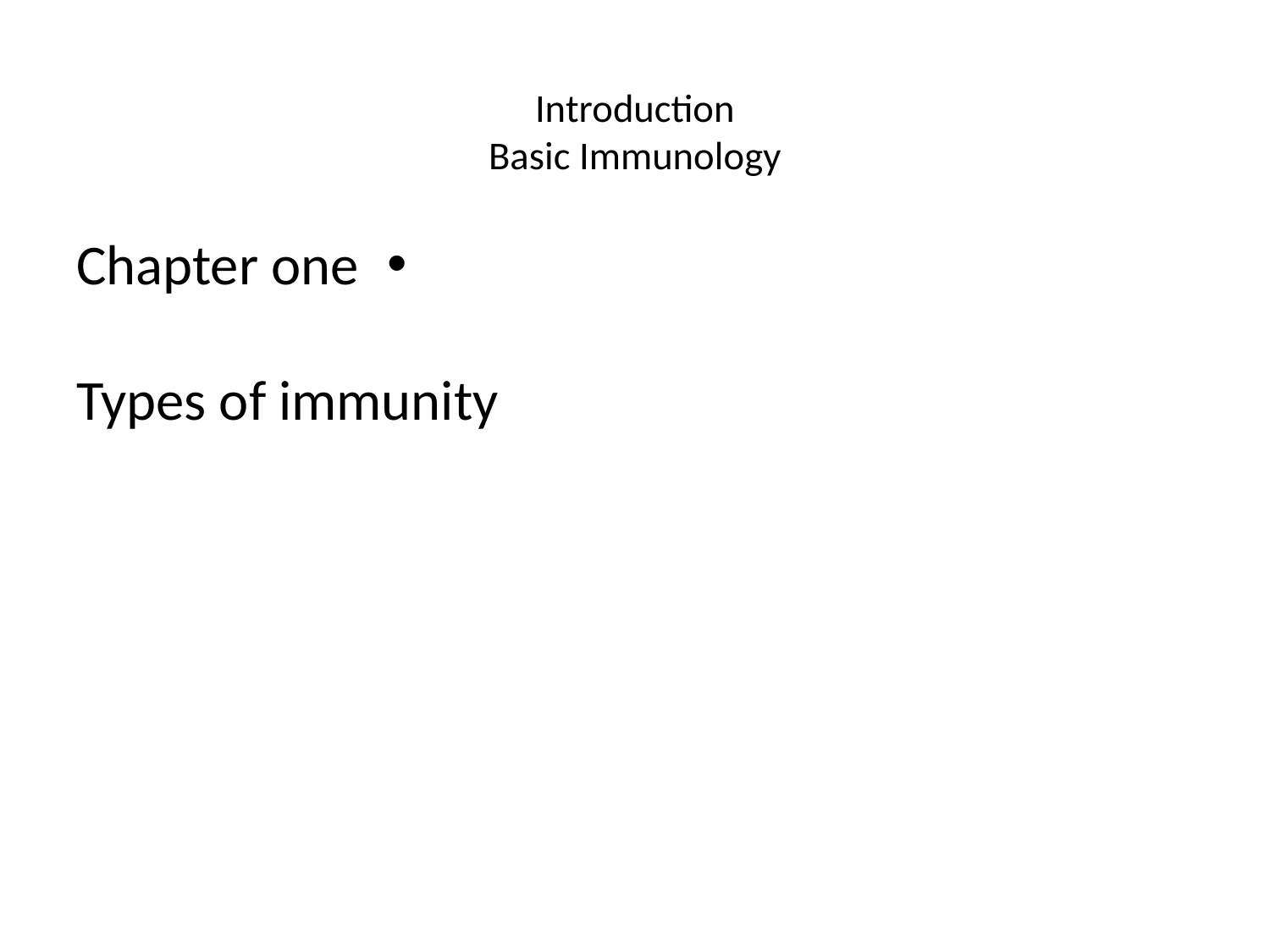

# Introduction Basic Immunology
Chapter one
Types of immunity